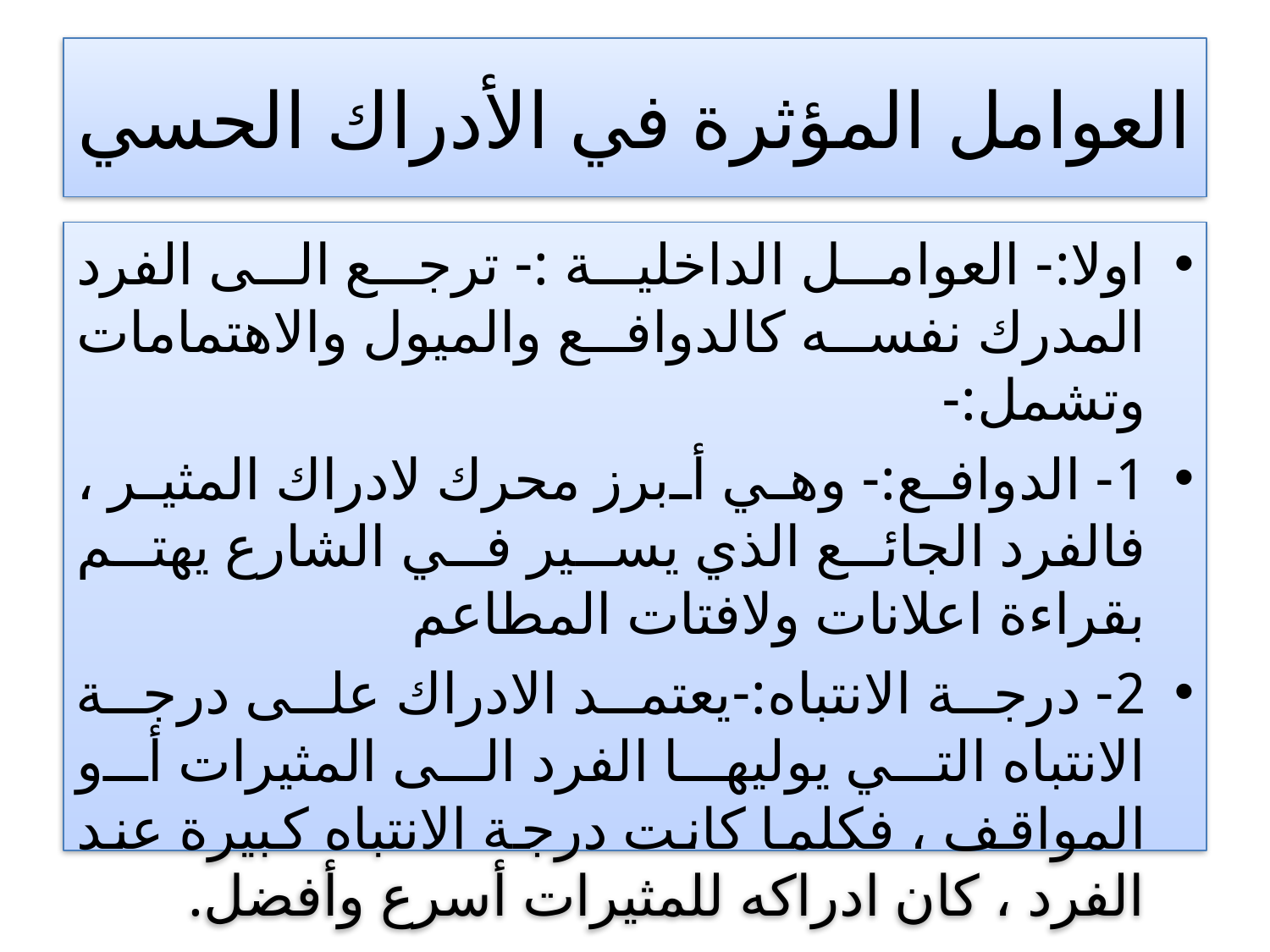

# العوامل المؤثرة في الأدراك الحسي
اولا:- العوامل الداخلية :- ترجع الى الفرد المدرك نفسه كالدوافع والميول والاهتمامات وتشمل:-
1- الدوافع:- وهي أبرز محرك لادراك المثير ، فالفرد الجائع الذي يسير في الشارع يهتم بقراءة اعلانات ولافتات المطاعم
2- درجة الانتباه:-يعتمد الادراك على درجة الانتباه التي يوليها الفرد الى المثيرات أو المواقف ، فكلما كانت درجة الانتباه كبيرة عند الفرد ، كان ادراكه للمثيرات أسرع وأفضل.